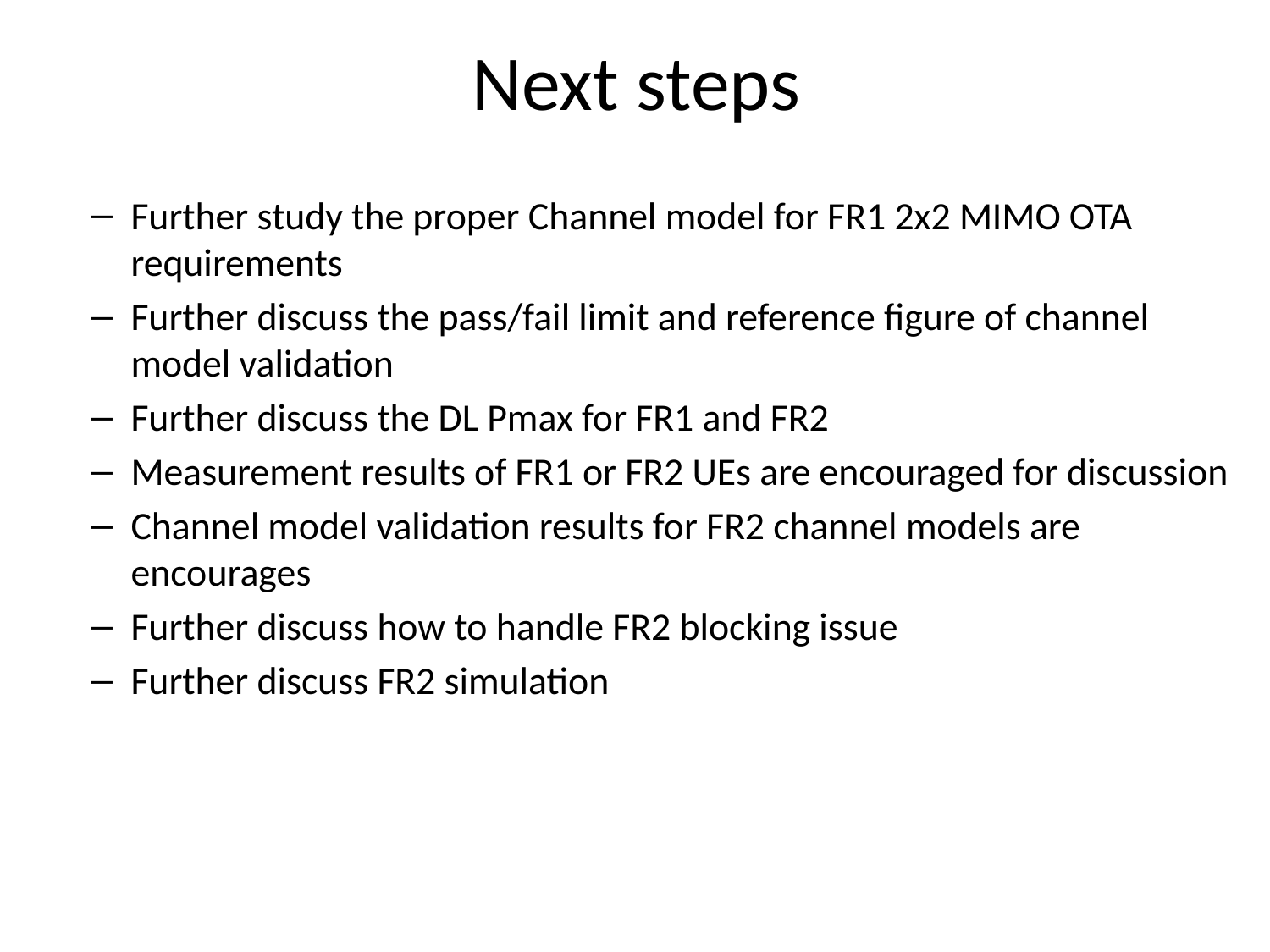

# Next steps

Further study the proper Channel model for FR1 2x2 MIMO OTA requirements
Further discuss the pass/fail limit and reference figure of channel model validation
Further discuss the DL Pmax for FR1 and FR2
Measurement results of FR1 or FR2 UEs are encouraged for discussion
Channel model validation results for FR2 channel models are encourages
Further discuss how to handle FR2 blocking issue
Further discuss FR2 simulation